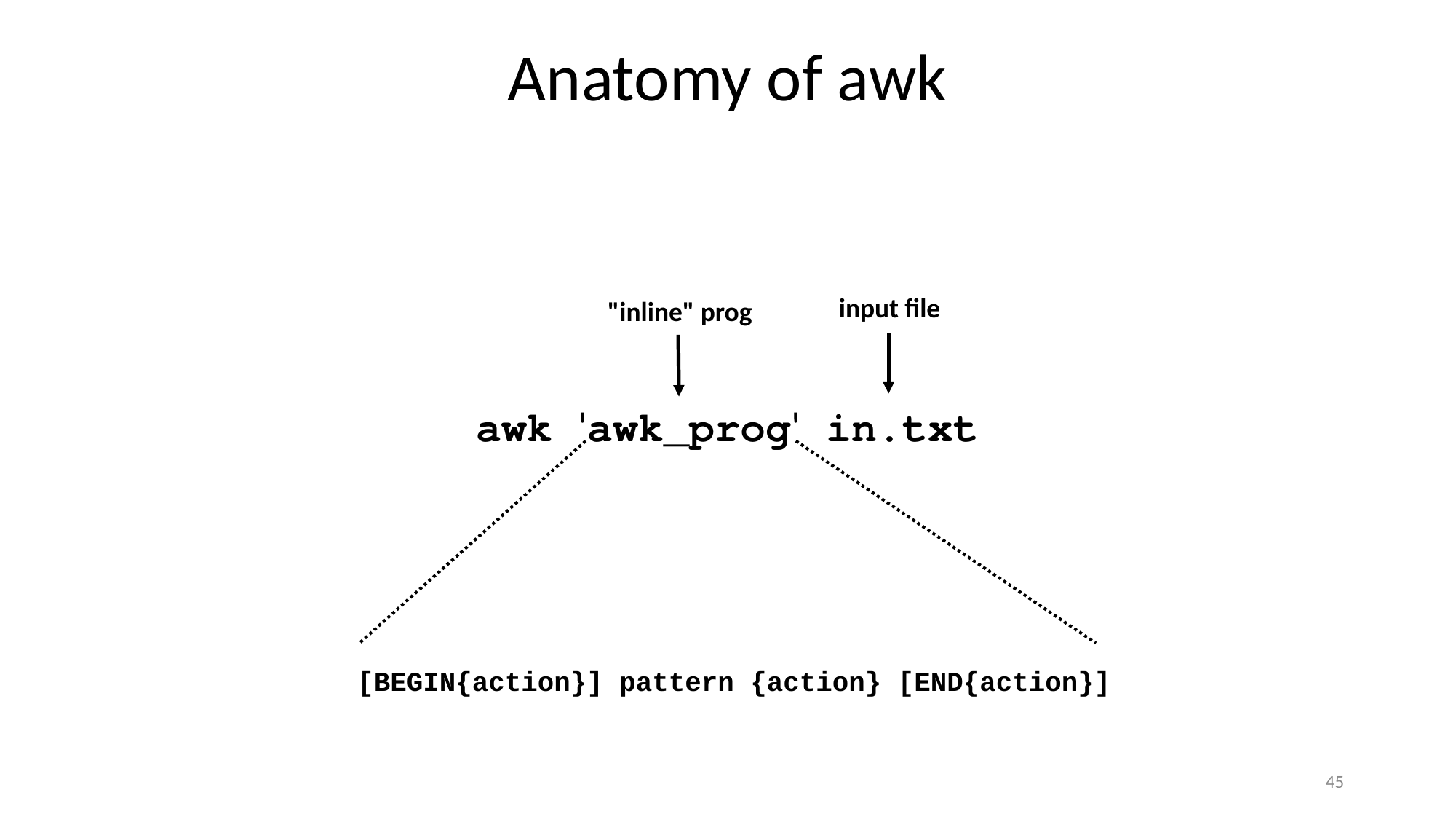

# Anatomy of awk
awk 'awk_prog' in.txt

input file
"inline" prog
[BEGIN{action}] pattern {action} [END{action}]
45